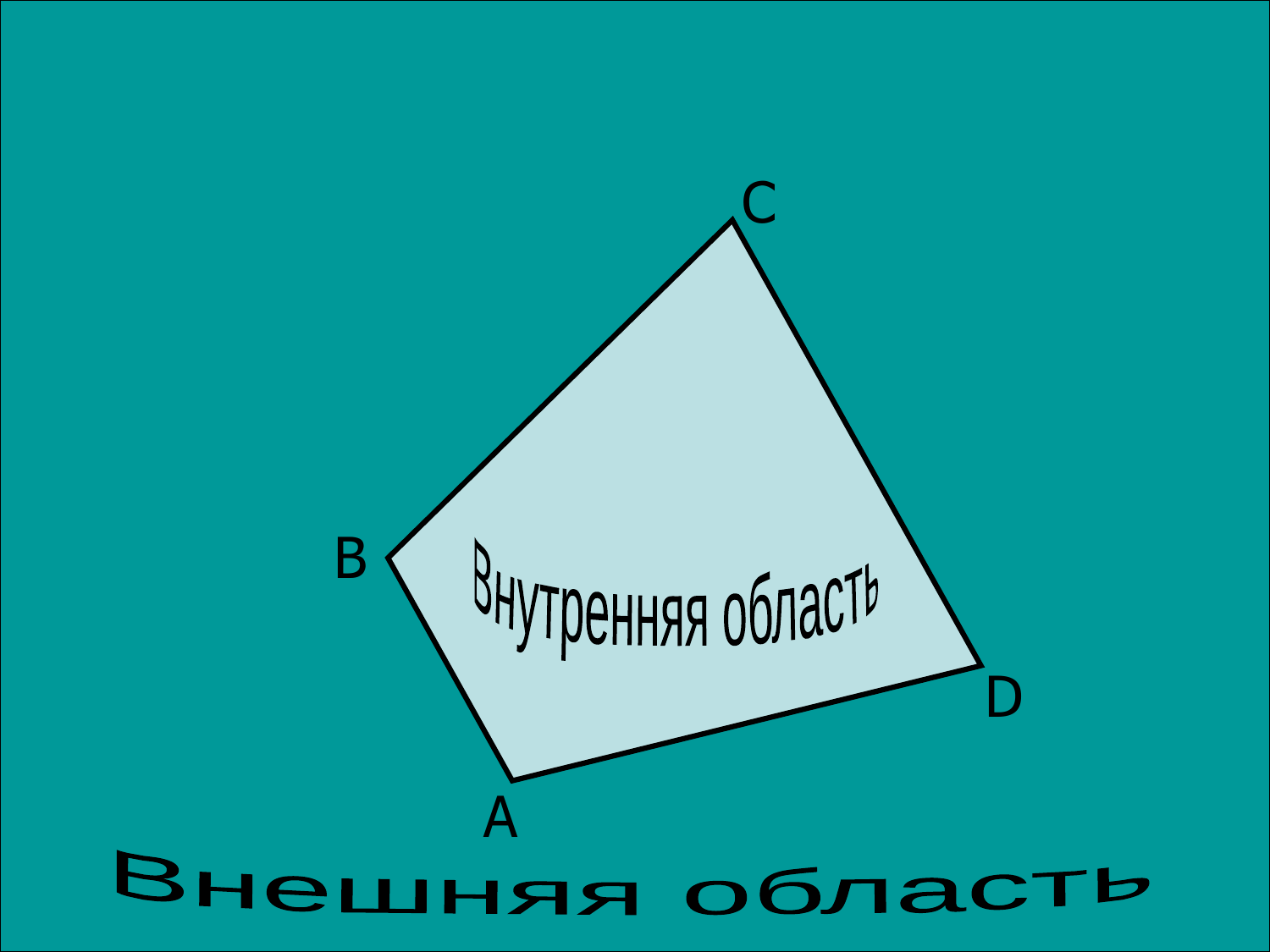

# Многоугольник
С

В
Внутренняя область
D
А
Внешняя область